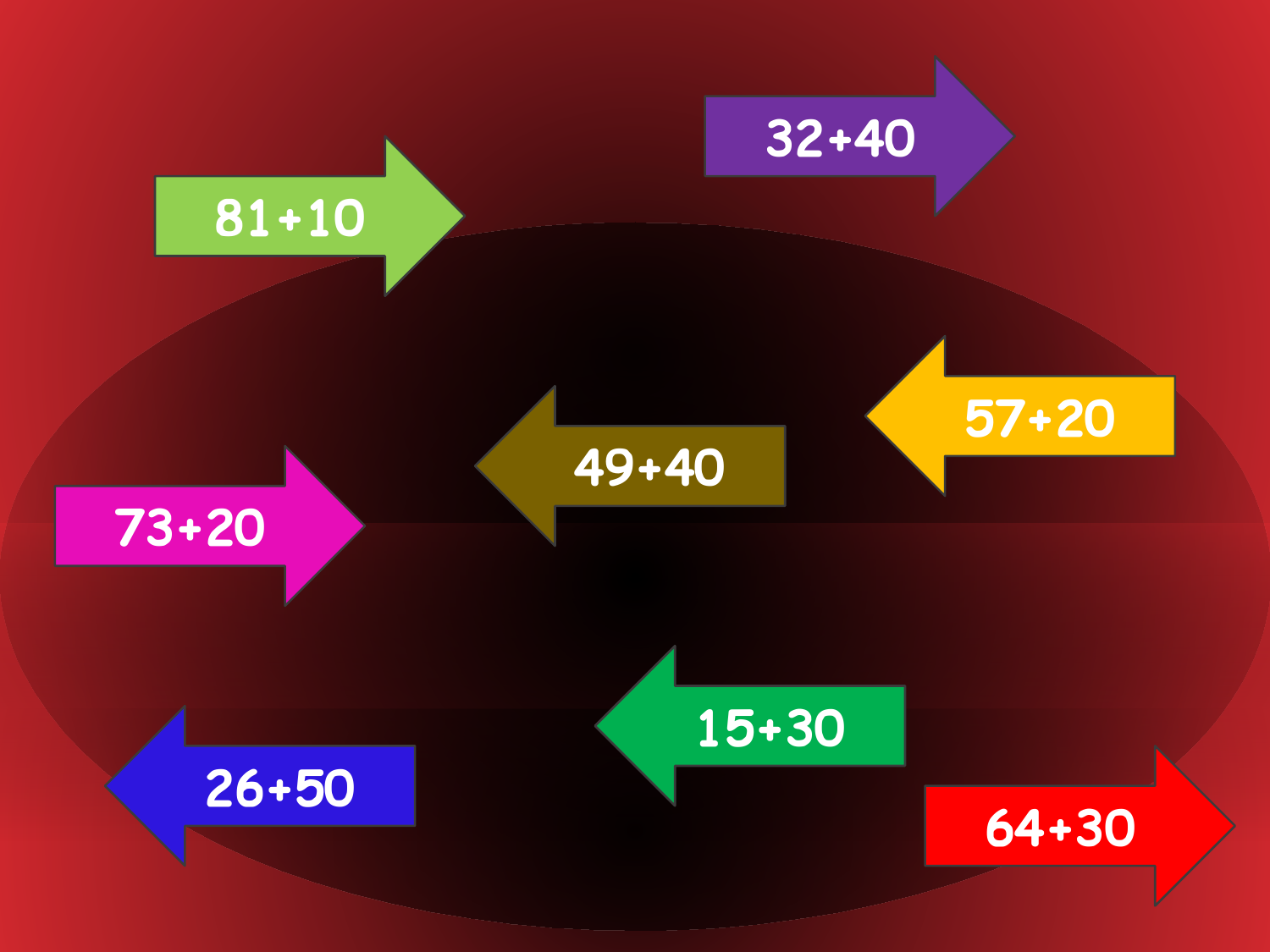

32+40
81+10
57+20
49+40
73+20
15+30
26+50
64+30